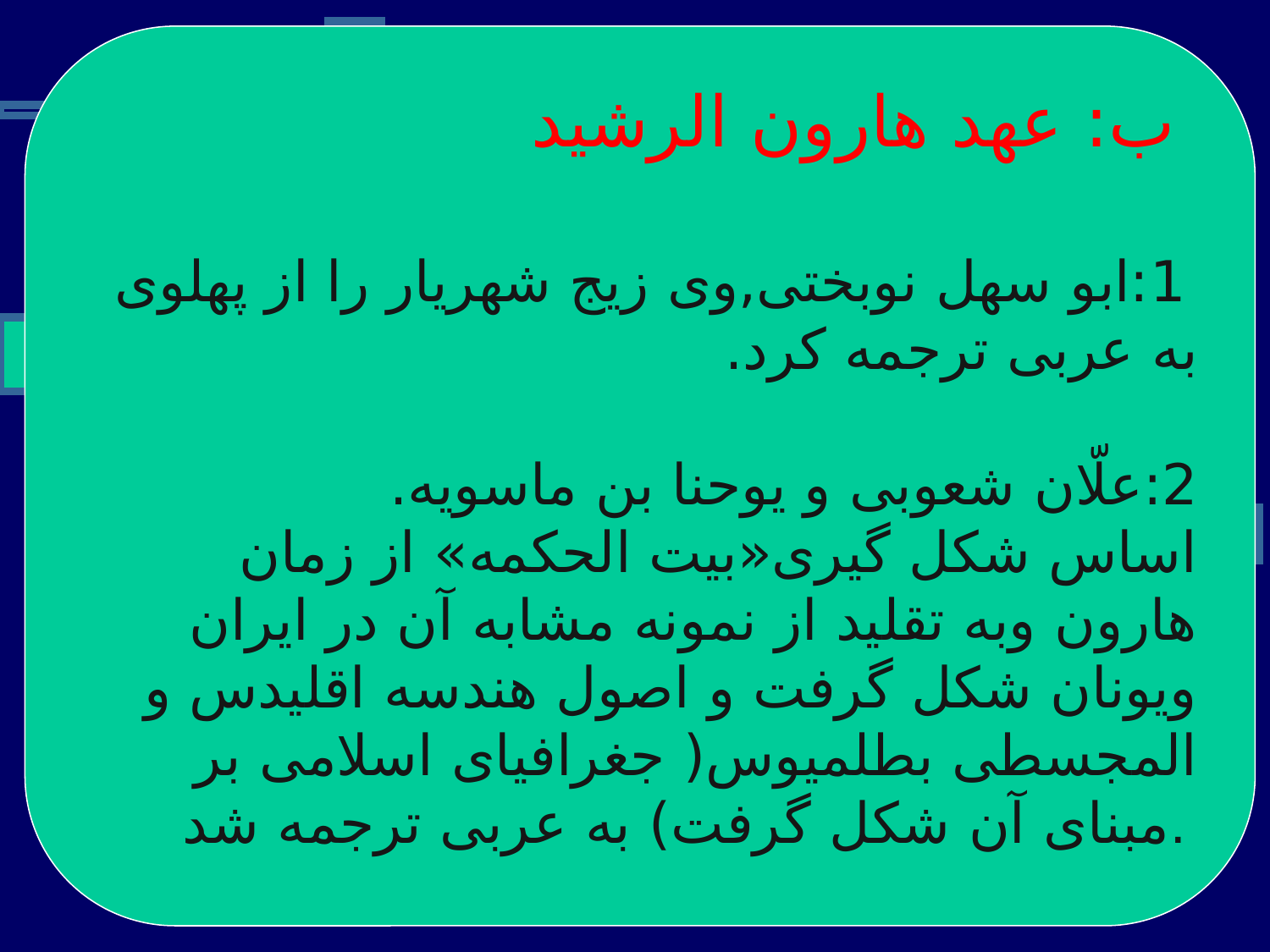

ب: عهد هارون الرشید

 1:ابو سهل نوبختی,وی زیج شهریار را از پهلوی به عربی ترجمه کرد.

2:علّان شعوبی و یوحنا بن ماسویه.
اساس شکل گیری«بیت الحکمه» از زمان هارون وبه تقلید از نمونه مشابه آن در ایران ویونان شکل گرفت و اصول هندسه اقلیدس و المجسطی بطلمیوس( جغرافیای اسلامی بر مبنای آن شکل گرفت) به عربی ترجمه شد.